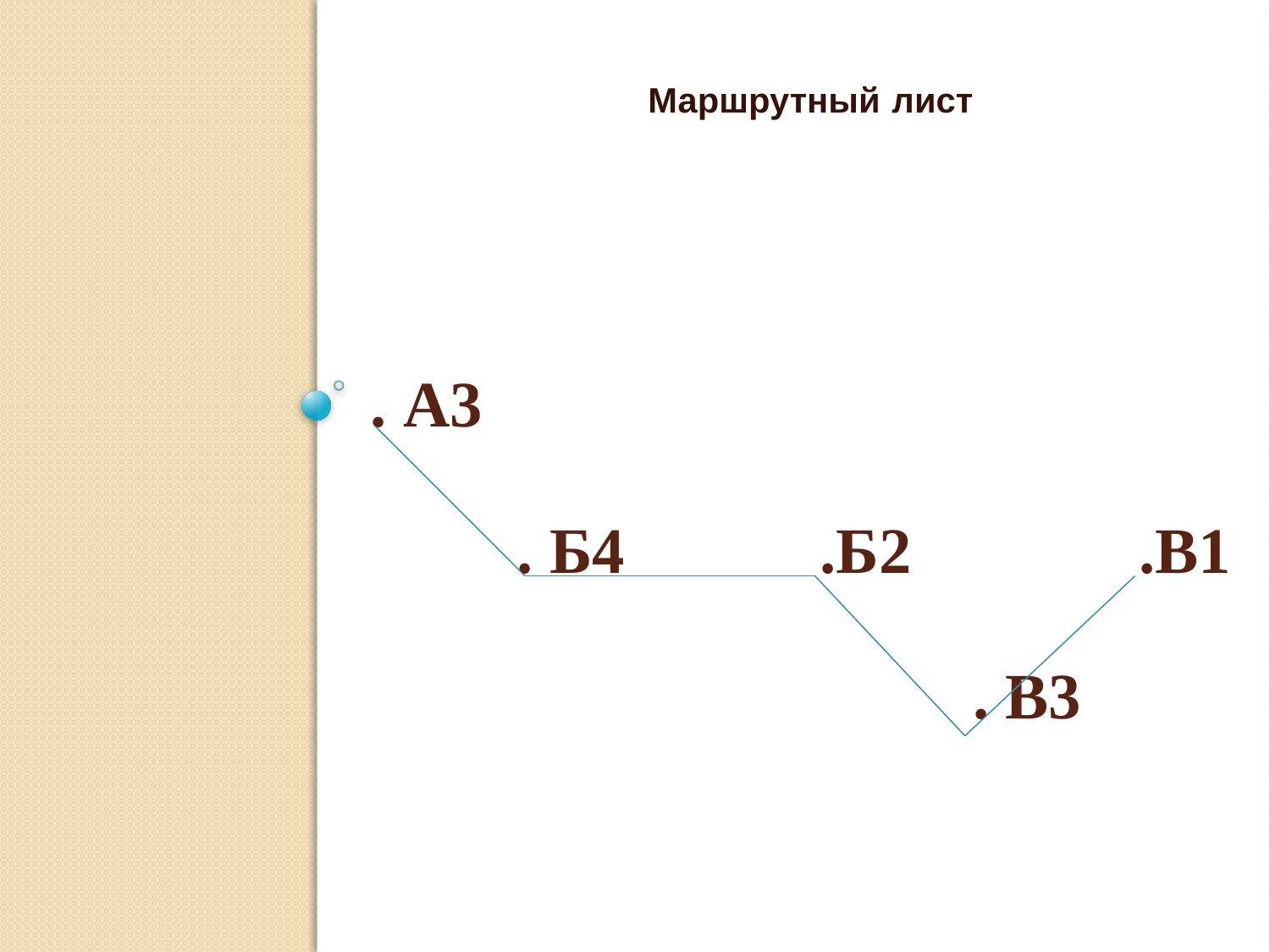

Маршрутный лист
# . А3 . Б4            .Б2              .В1 . В3